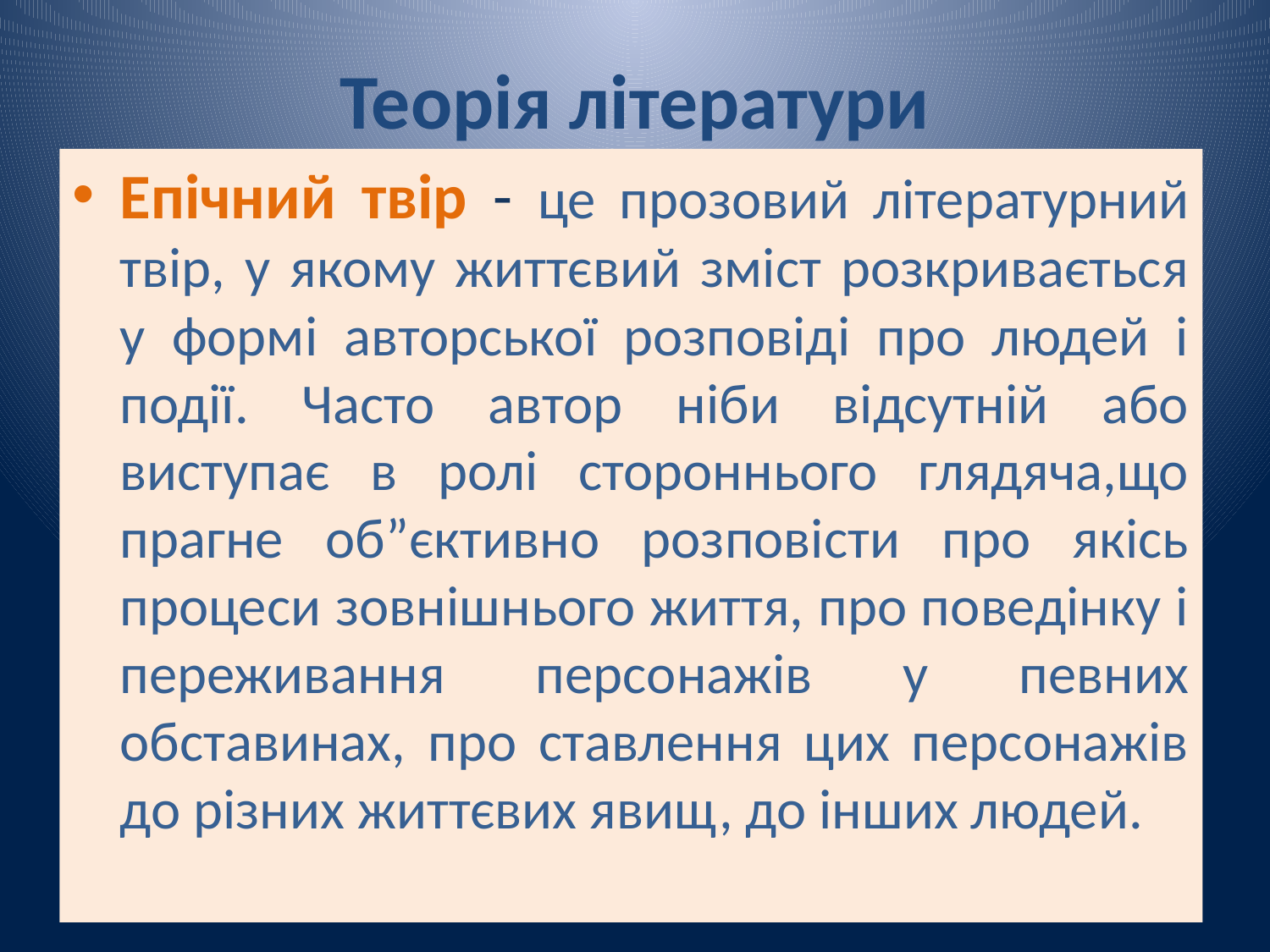

# Теорія літератури
Епічний твір - це прозовий літературний твір, у якому життєвий зміст розкривається у формі авторської розповіді про людей і події. Часто автор ніби відсутній або виступає в ролі стороннього глядяча,що прагне об”єктивно розповісти про якісь процеси зовнішнього життя, про поведінку і переживання персонажів у певних обставинах, про ставлення цих персонажів до різних життєвих явищ, до інших людей.